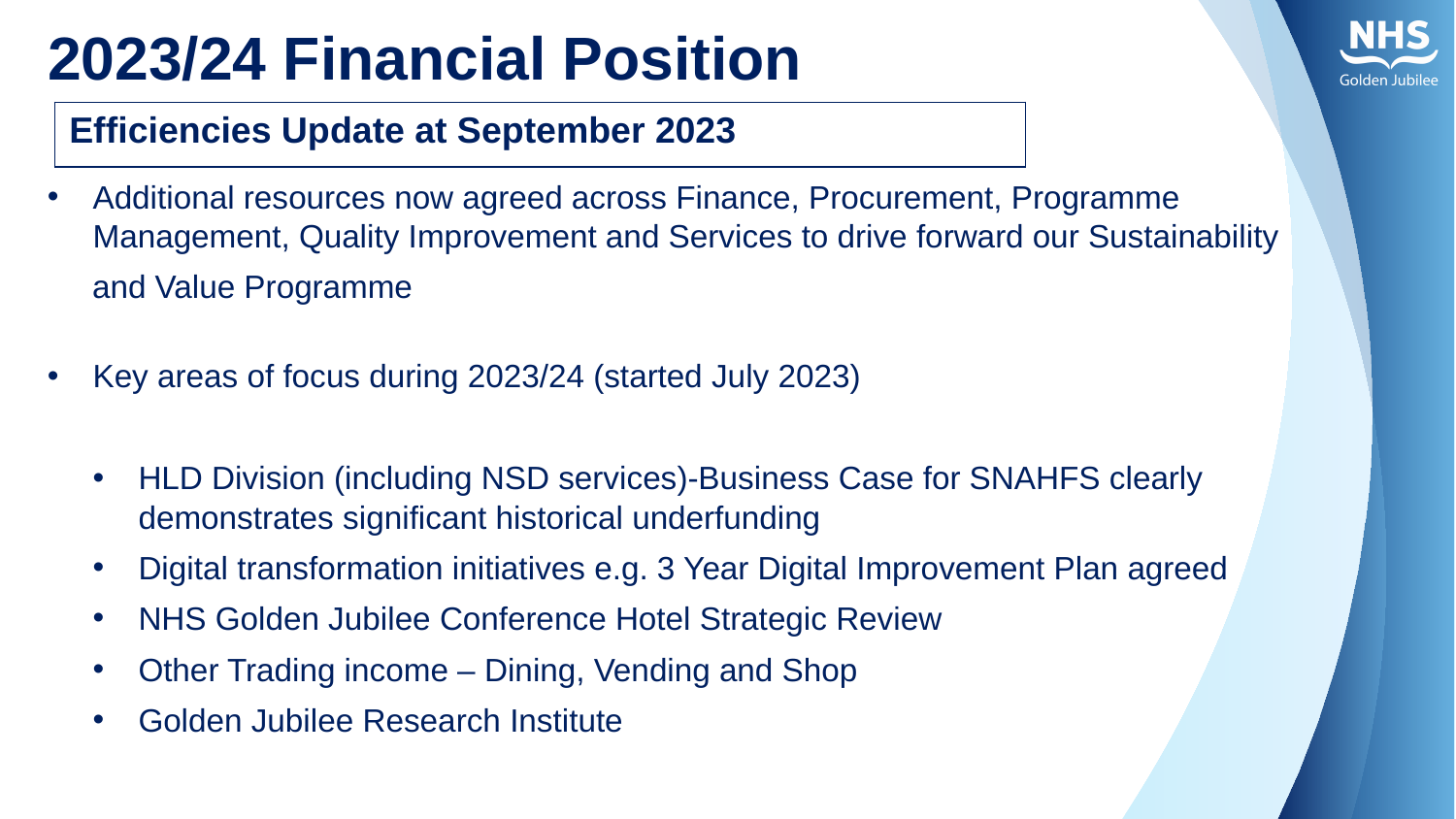

# 2023/24 Financial Position
| Efficiencies Update at September 2023 |
| --- |
Additional resources now agreed across Finance, Procurement, Programme Management, Quality Improvement and Services to drive forward our Sustainability
     and Value Programme

Key areas of focus during 2023/24 (started July 2023)

HLD Division (including NSD services)-Business Case for SNAHFS clearly  demonstrates significant historical underfunding
Digital transformation initiatives e.g. 3 Year Digital Improvement Plan agreed
NHS Golden Jubilee Conference Hotel Strategic Review
Other Trading income – Dining, Vending and Shop
Golden Jubilee Research Institute